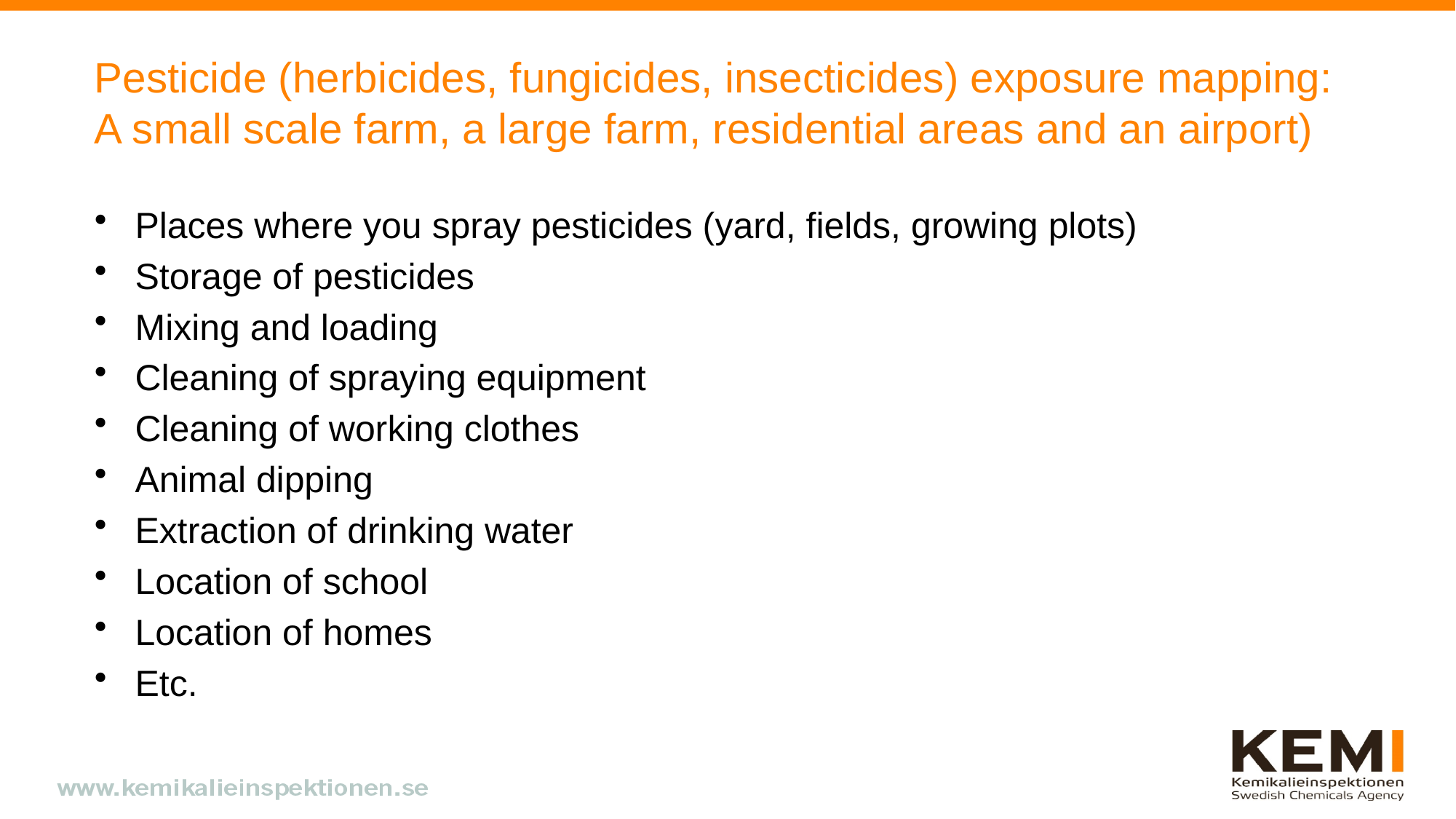

# Pesticide (herbicides, fungicides, insecticides) exposure mapping: A small scale farm, a large farm, residential areas and an airport)
Places where you spray pesticides (yard, fields, growing plots)
Storage of pesticides
Mixing and loading
Cleaning of spraying equipment
Cleaning of working clothes
Animal dipping
Extraction of drinking water
Location of school
Location of homes
Etc.